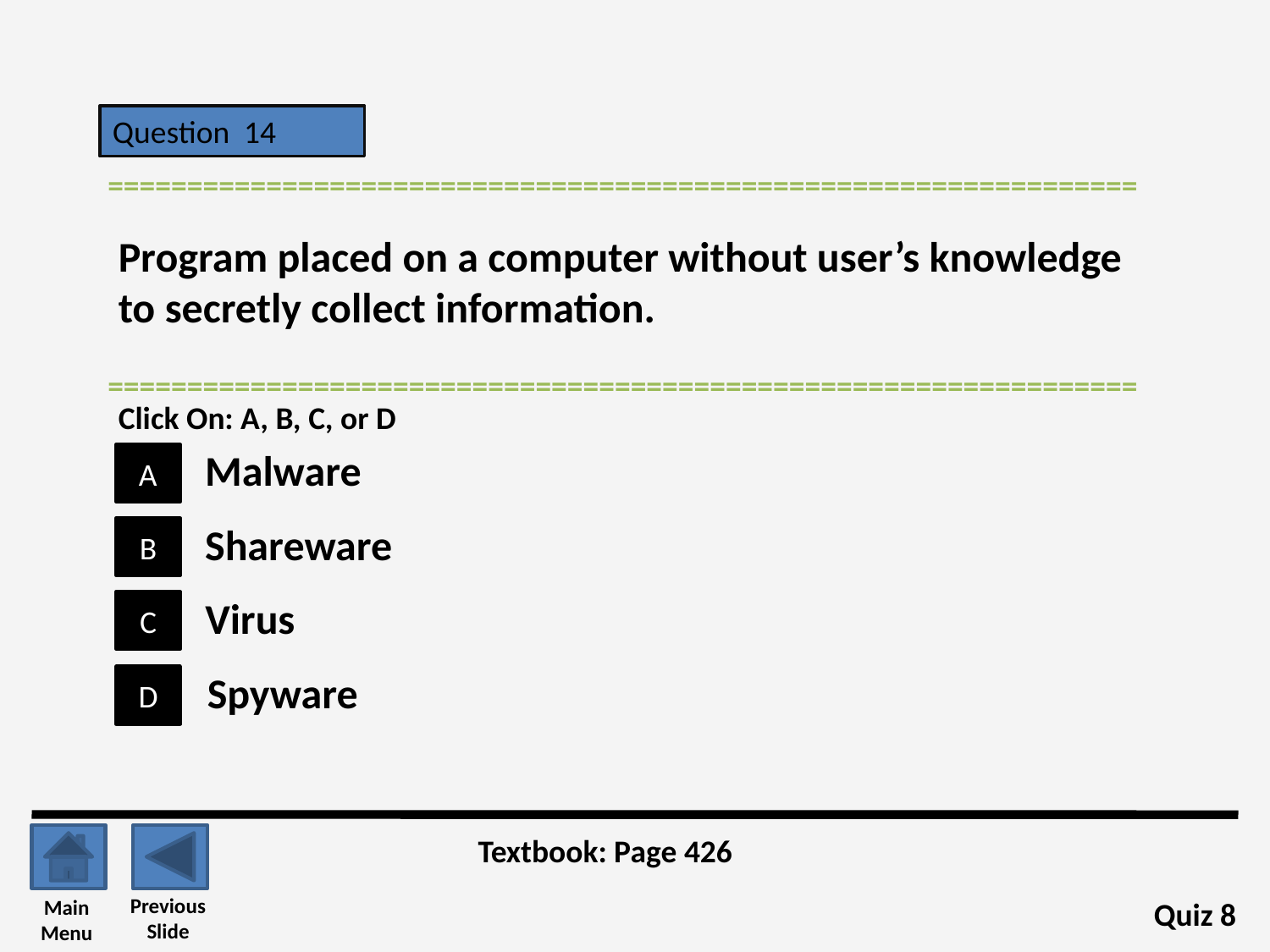

Question  14
=================================================================
Program placed on a computer without user’s knowledge to secretly collect information.
=================================================================
Click On: A, B, C, or D

Malware
A
Shareware
B
Virus
C
Spyware
D

Textbook: Page 426
Previous
Slide
Main
Menu
Quiz 8